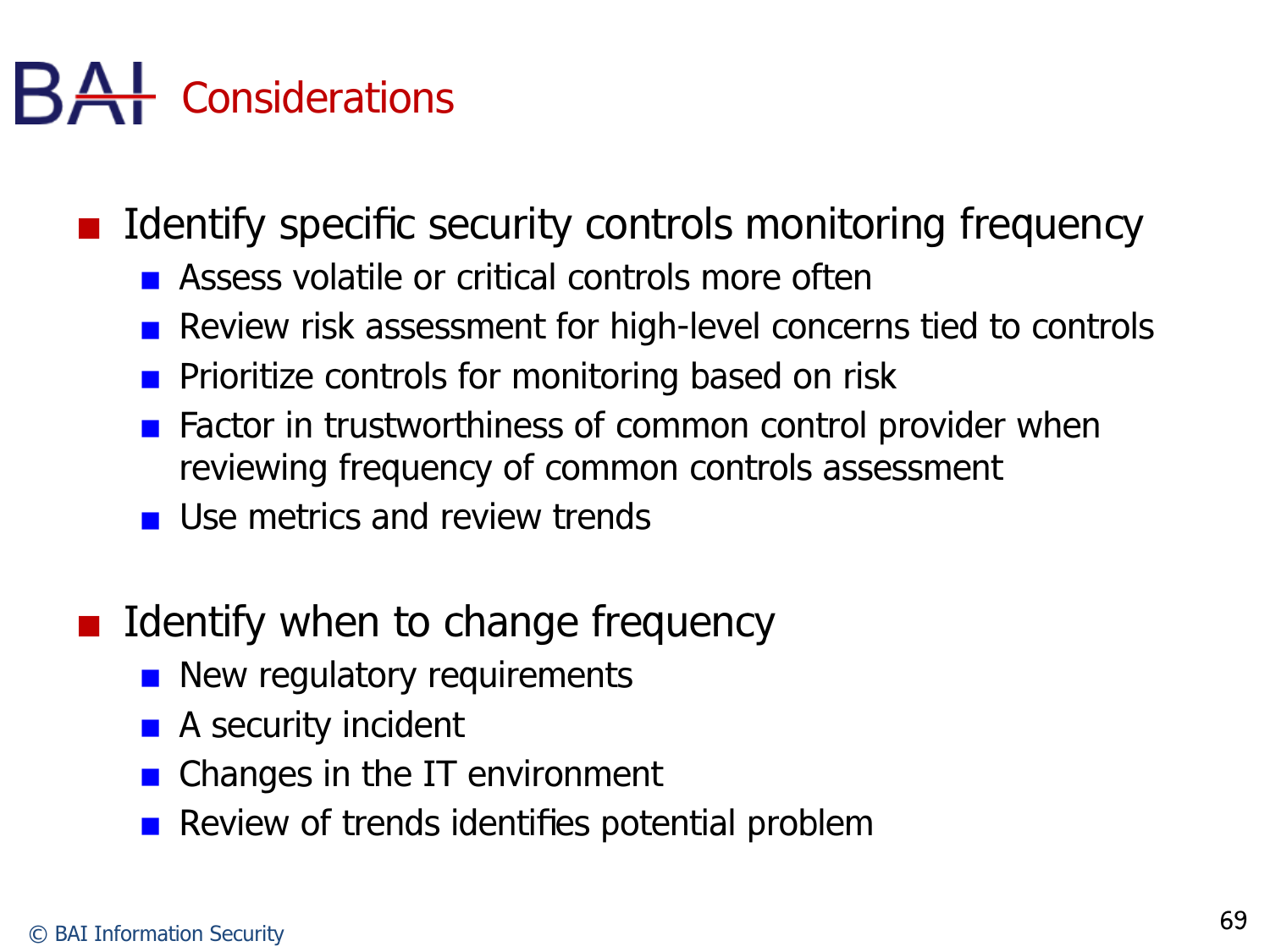

# Considerations
Identify specific security controls monitoring frequency
Assess volatile or critical controls more often
Review risk assessment for high-level concerns tied to controls
Prioritize controls for monitoring based on risk
Factor in trustworthiness of common control provider when reviewing frequency of common controls assessment
Use metrics and review trends

Identify when to change frequency
New regulatory requirements
A security incident
Changes in the IT environment
Review of trends identifies potential problem